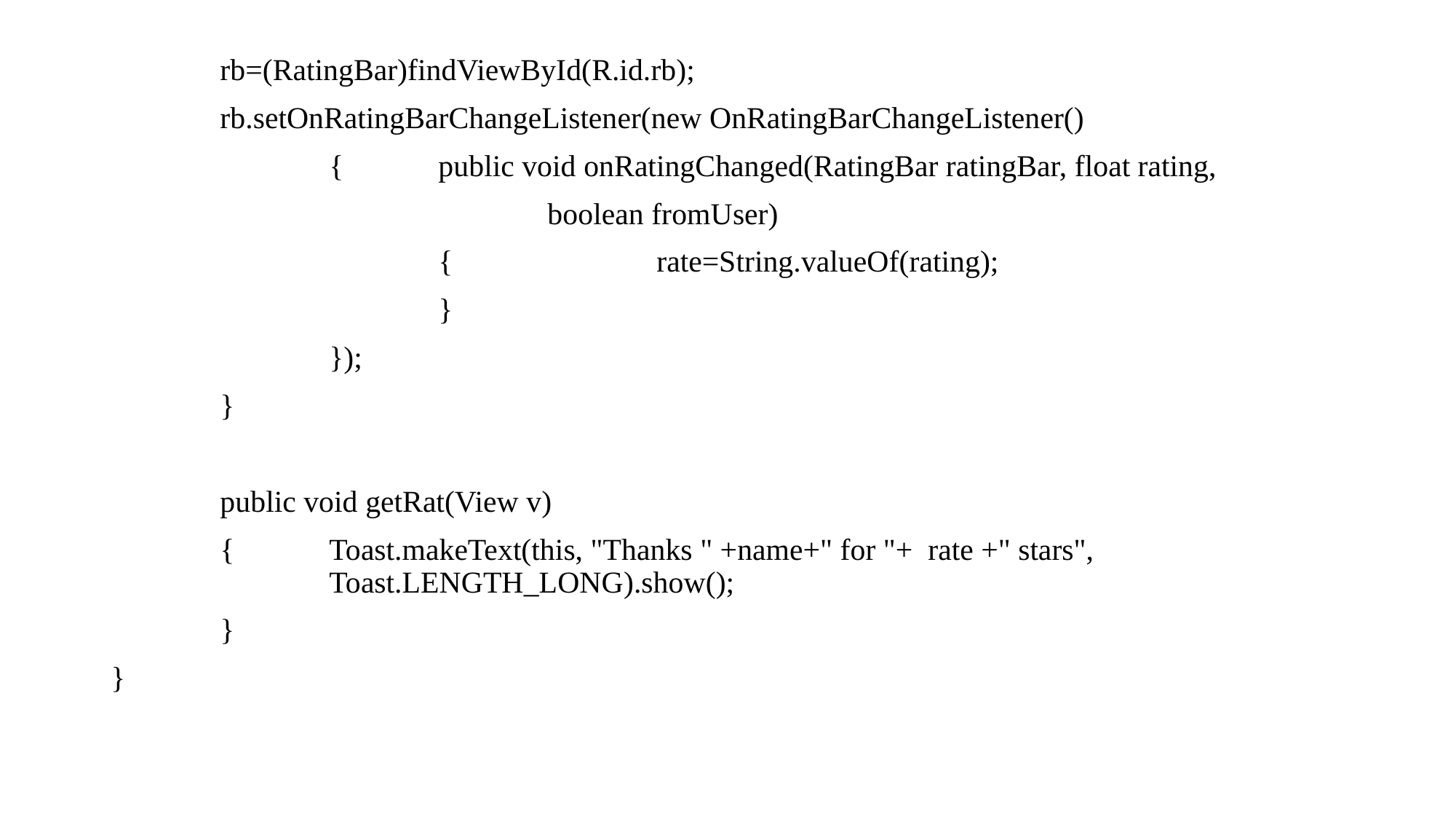

rb=(RatingBar)findViewById(R.id.rb);
	rb.setOnRatingBarChangeListener(new OnRatingBarChangeListener()
		{	public void onRatingChanged(RatingBar ratingBar, float rating,
				boolean fromUser)
			{		rate=String.valueOf(rating);
			}
		});
	}

	public void getRat(View v)
	{	Toast.makeText(this, "Thanks " +name+" for "+  rate +" stars", 				Toast.LENGTH_LONG).show();
	}
}